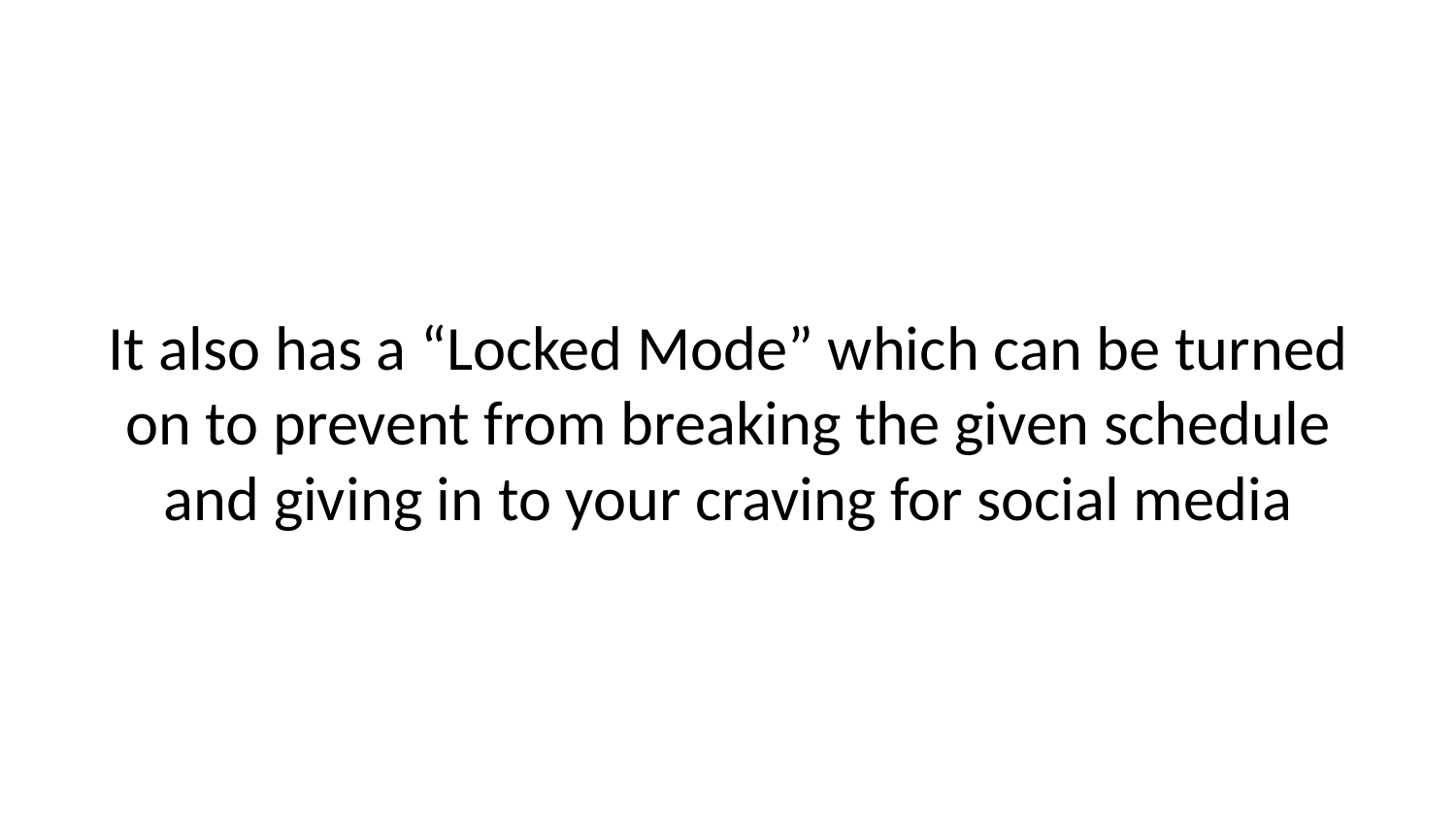

It also has a “Locked Mode” which can be turned on to prevent from breaking the given schedule and giving in to your craving for social media